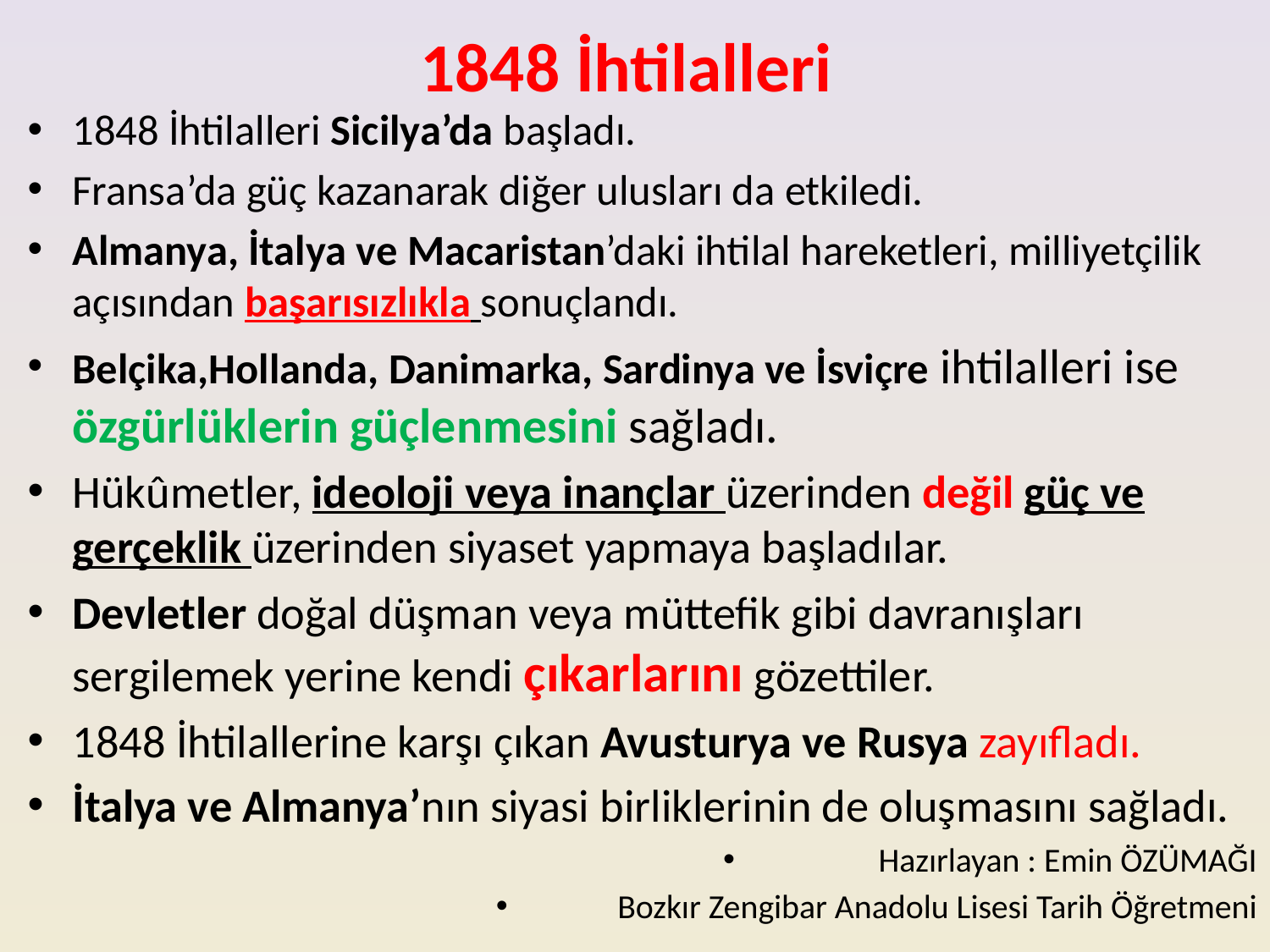

# 1848 İhtilalleri
1848 İhtilalleri Sicilya’da başladı.
Fransa’da güç kazanarak diğer ulusları da etkiledi.
Almanya, İtalya ve Macaristan’daki ihtilal hareketleri, milliyetçilik açısından başarısızlıkla sonuçlandı.
Belçika,Hollanda, Danimarka, Sardinya ve İsviçre ihtilalleri ise özgürlüklerin güçlenmesini sağladı.
Hükûmetler, ideoloji veya inançlar üzerinden değil güç ve gerçeklik üzerinden siyaset yapmaya başladılar.
Devletler doğal düşman veya müttefik gibi davranışları sergilemek yerine kendi çıkarlarını gözettiler.
1848 İhtilallerine karşı çıkan Avusturya ve Rusya zayıfladı.
İtalya ve Almanya’nın siyasi birliklerinin de oluşmasını sağladı.
Hazırlayan : Emin ÖZÜMAĞI
Bozkır Zengibar Anadolu Lisesi Tarih Öğretmeni